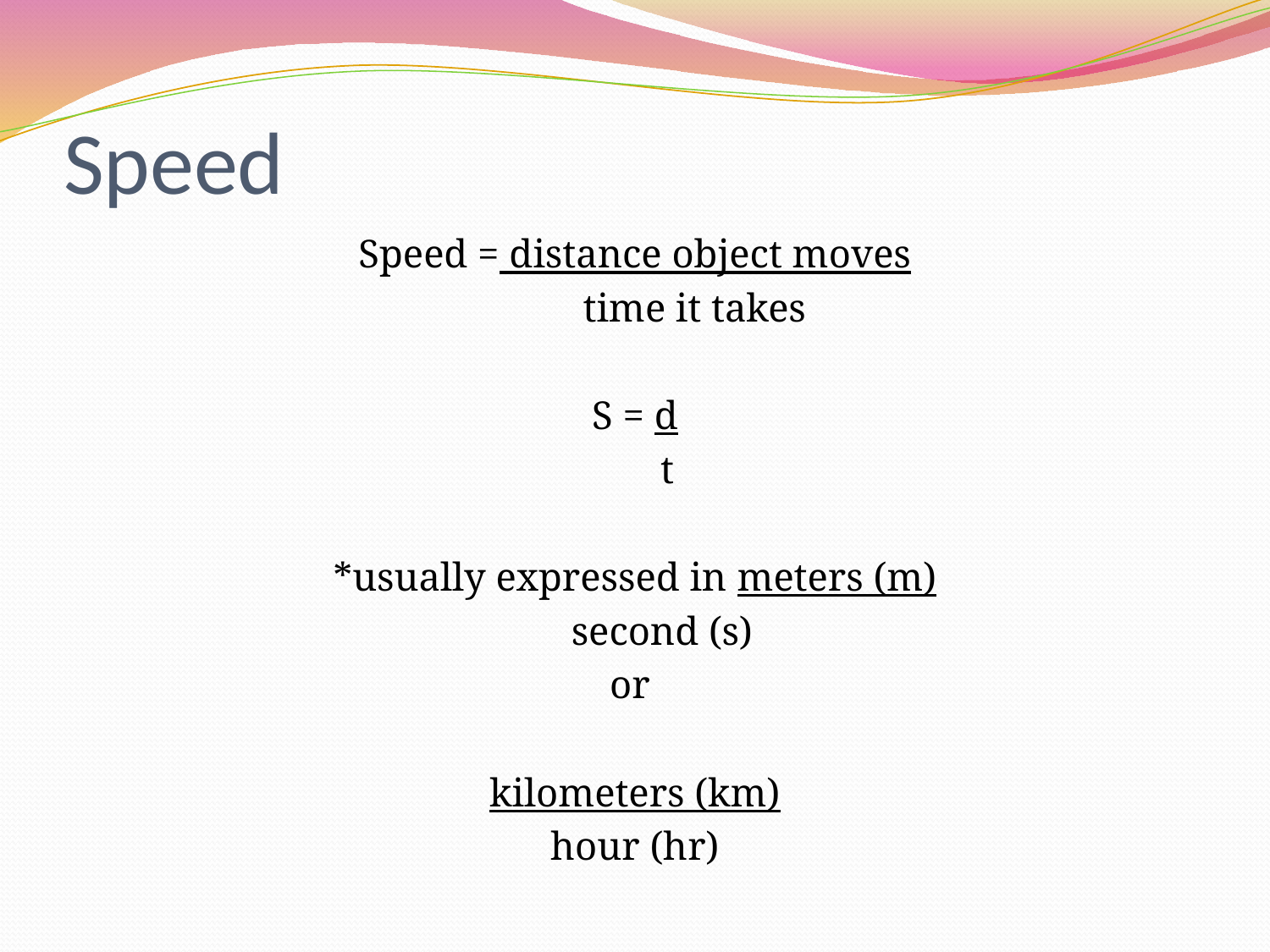

# Speed

Speed = distance object moves
            time it takes

S = d
	   t

*usually expressed in meters (m)
				   second (s)
or

kilometers (km)
hour (hr)